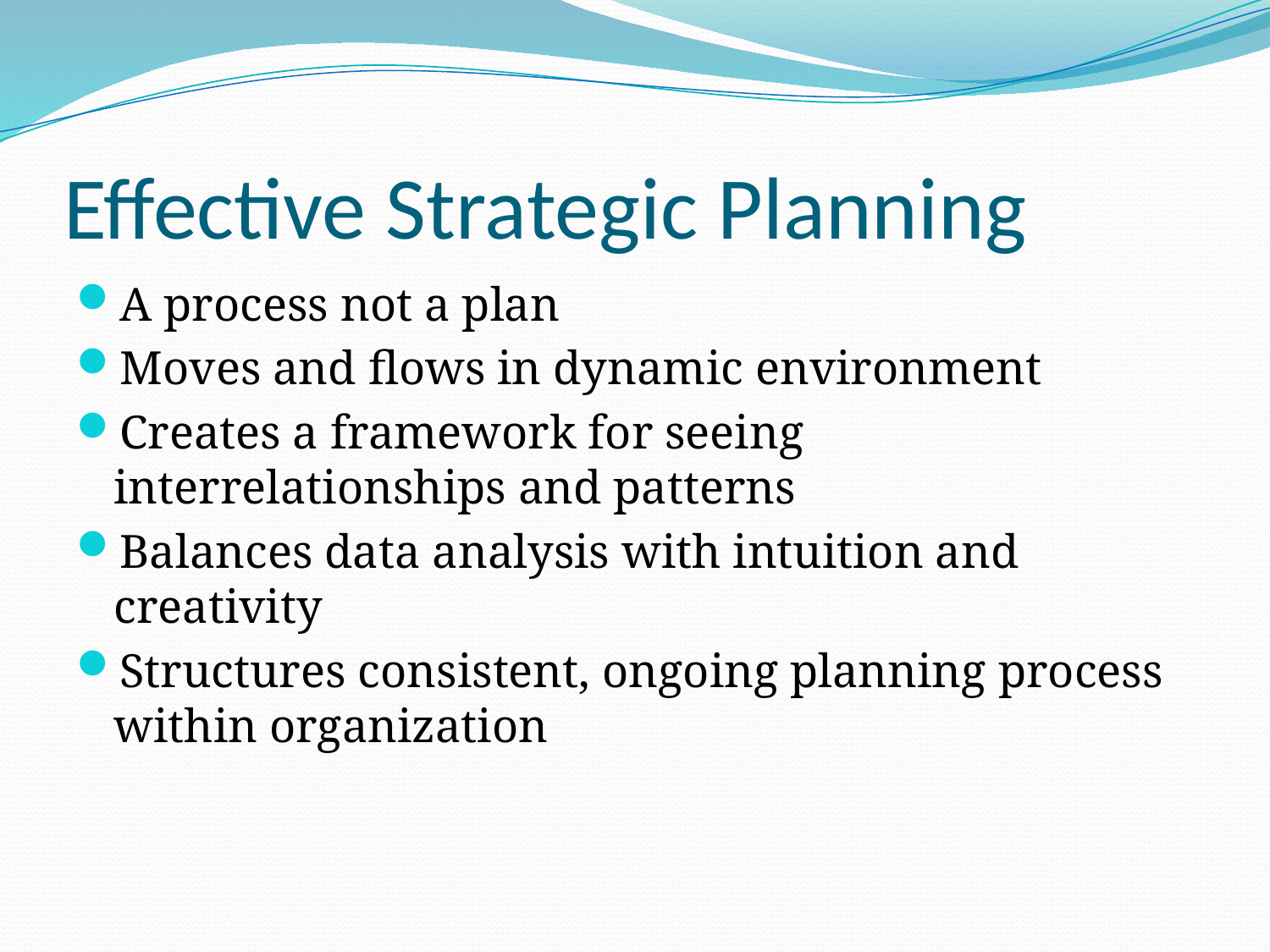

# Effective Strategic Planning
A process not a plan
Moves and flows in dynamic environment
Creates a framework for seeing interrelationships and patterns
Balances data analysis with intuition and creativity
Structures consistent, ongoing planning process within organization